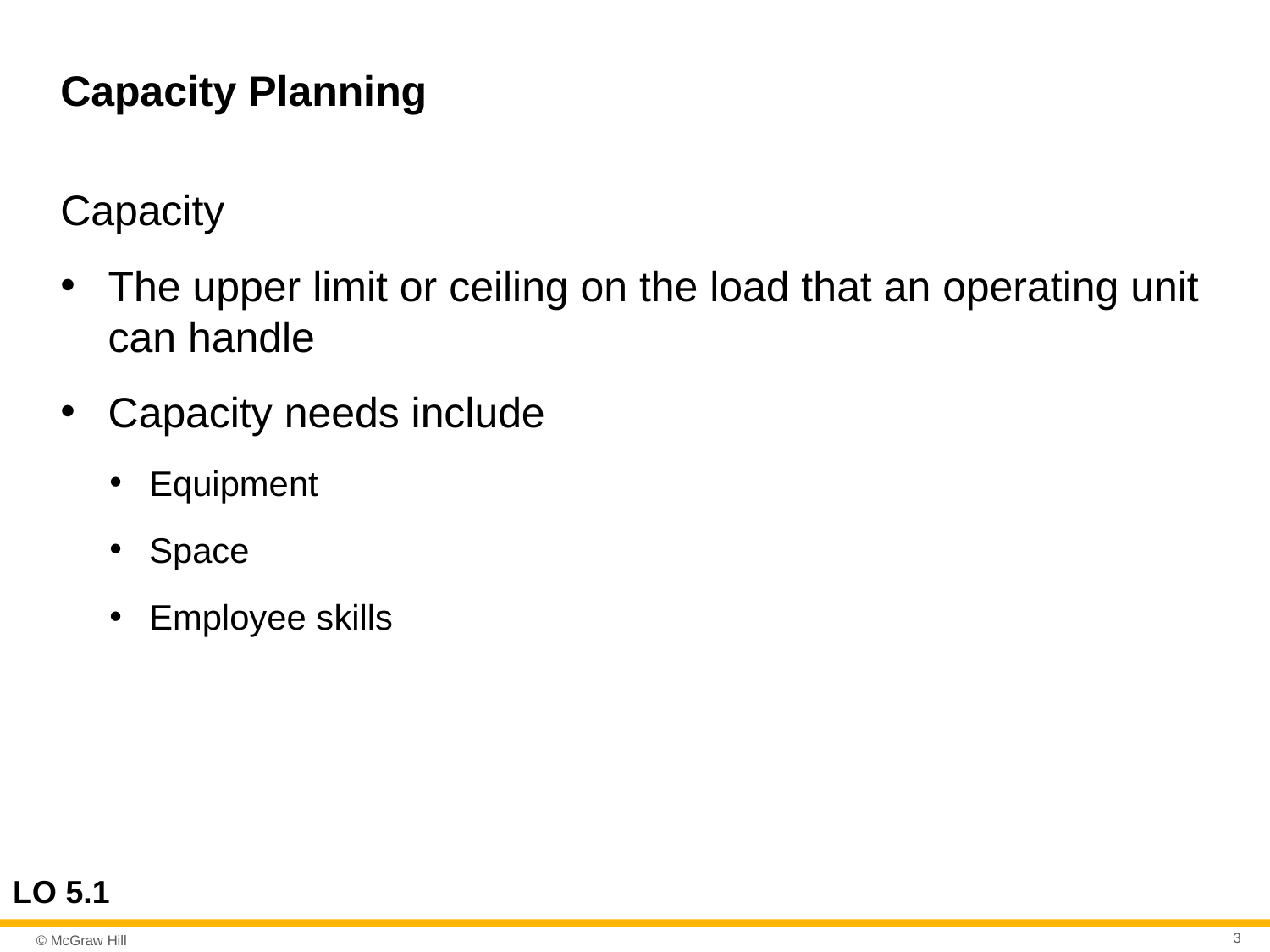

# Capacity Planning
Capacity
The upper limit or ceiling on the load that an operating unit can handle
Capacity needs include
Equipment
Space
Employee skills
LO 5.1